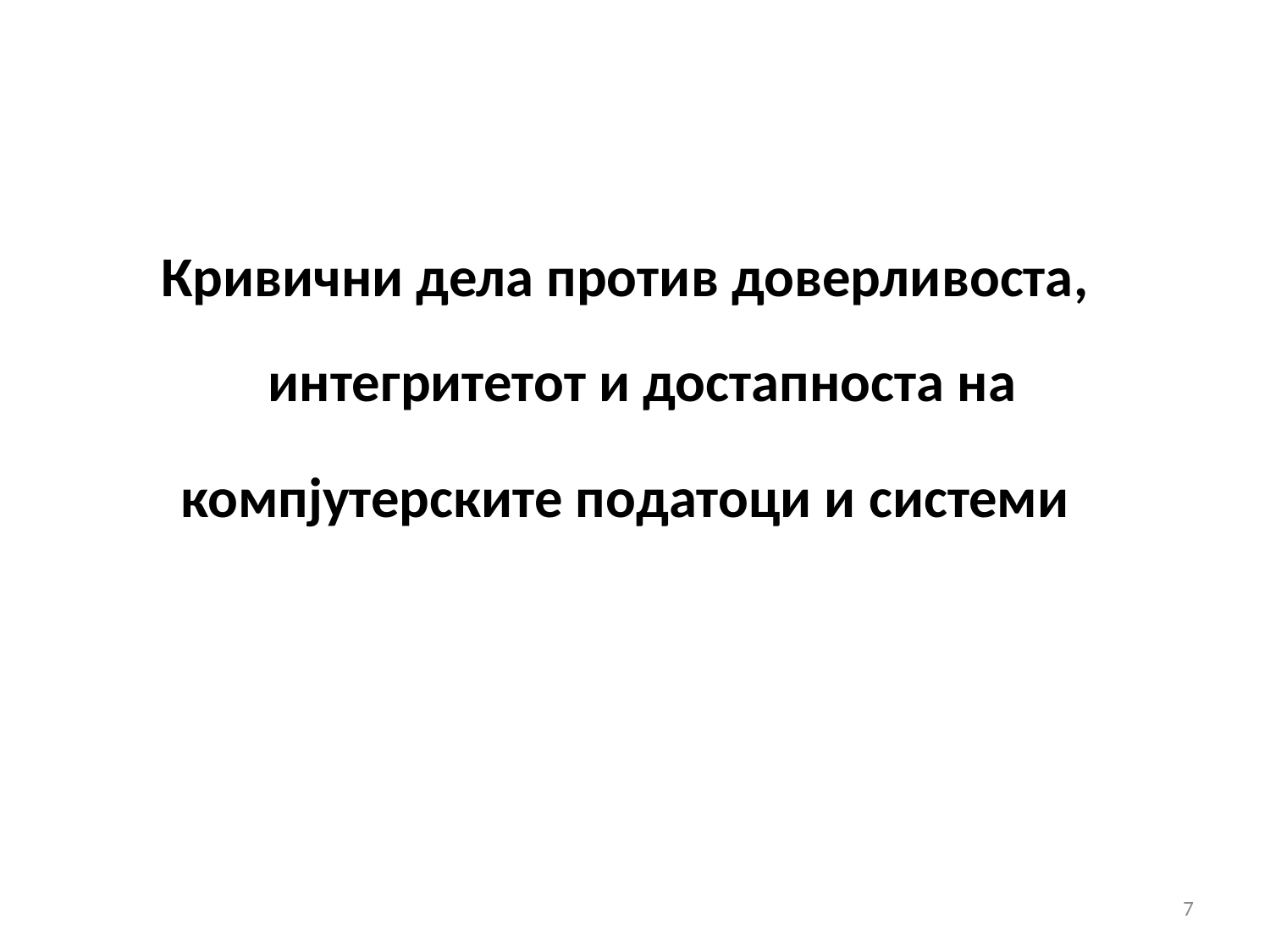

Кривични дела против доверливоста, интегритетот и достапноста на
компјутерските податоци и системи

7